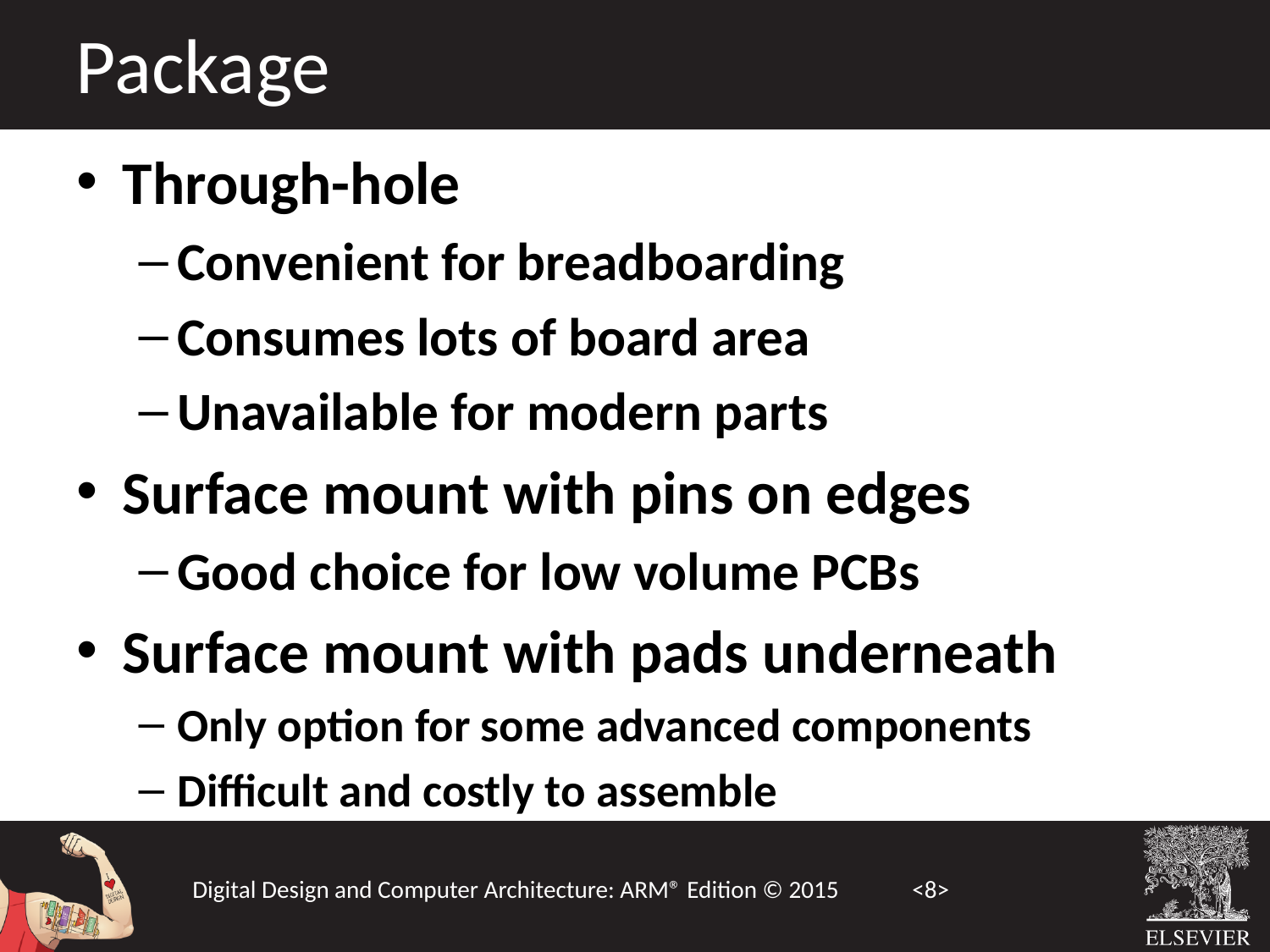

Package
Through-hole
Convenient for breadboarding
Consumes lots of board area
Unavailable for modern parts
Surface mount with pins on edges
Good choice for low volume PCBs
Surface mount with pads underneath
Only option for some advanced components
Difficult and costly to assemble